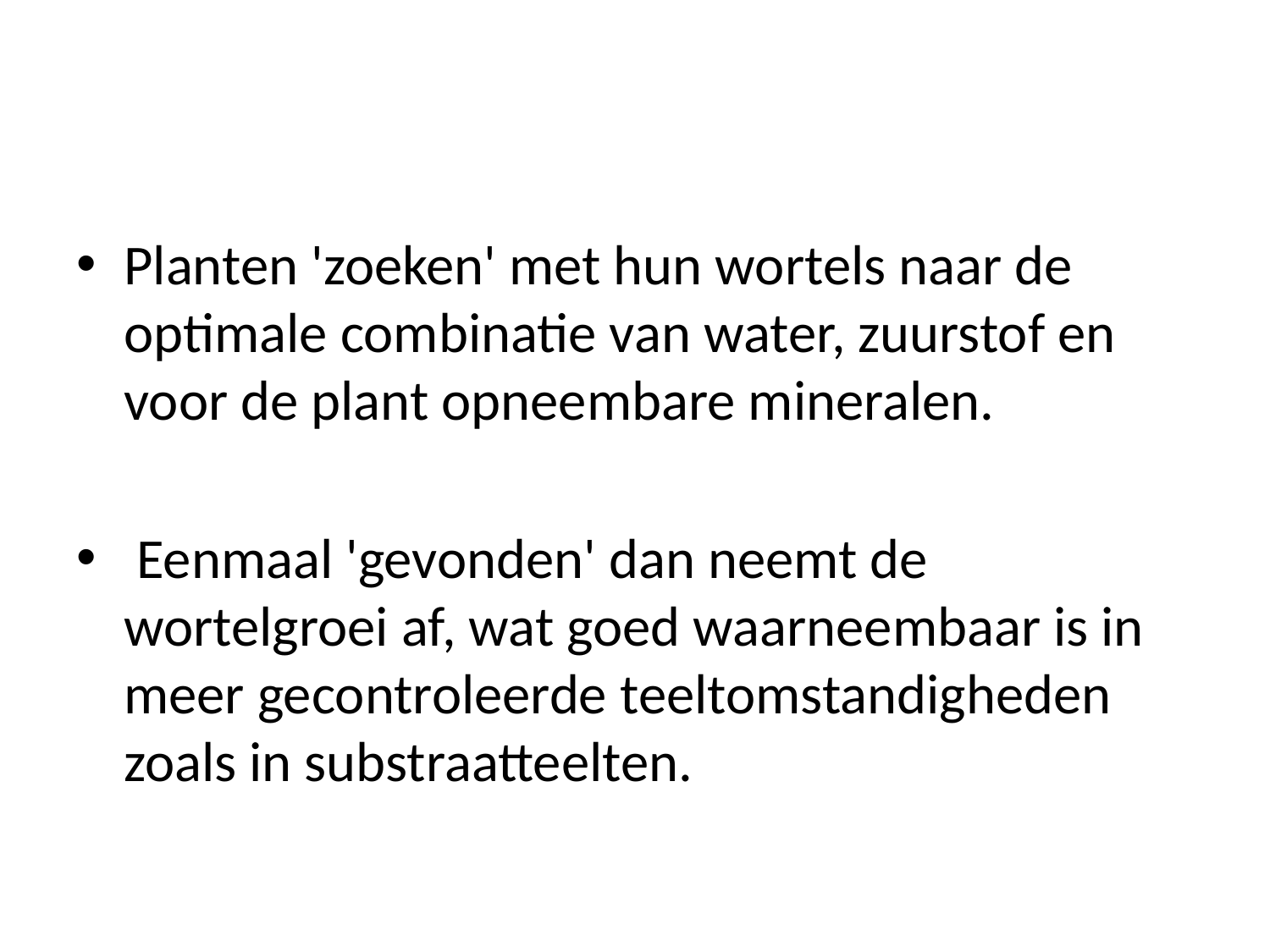

#
Planten 'zoeken' met hun wortels naar de optimale combinatie van water, zuurstof en voor de plant opneembare mineralen.

 Eenmaal 'gevonden' dan neemt de wortelgroei af, wat goed waarneembaar is in meer gecontroleerde teeltomstandigheden zoals in substraatteelten.